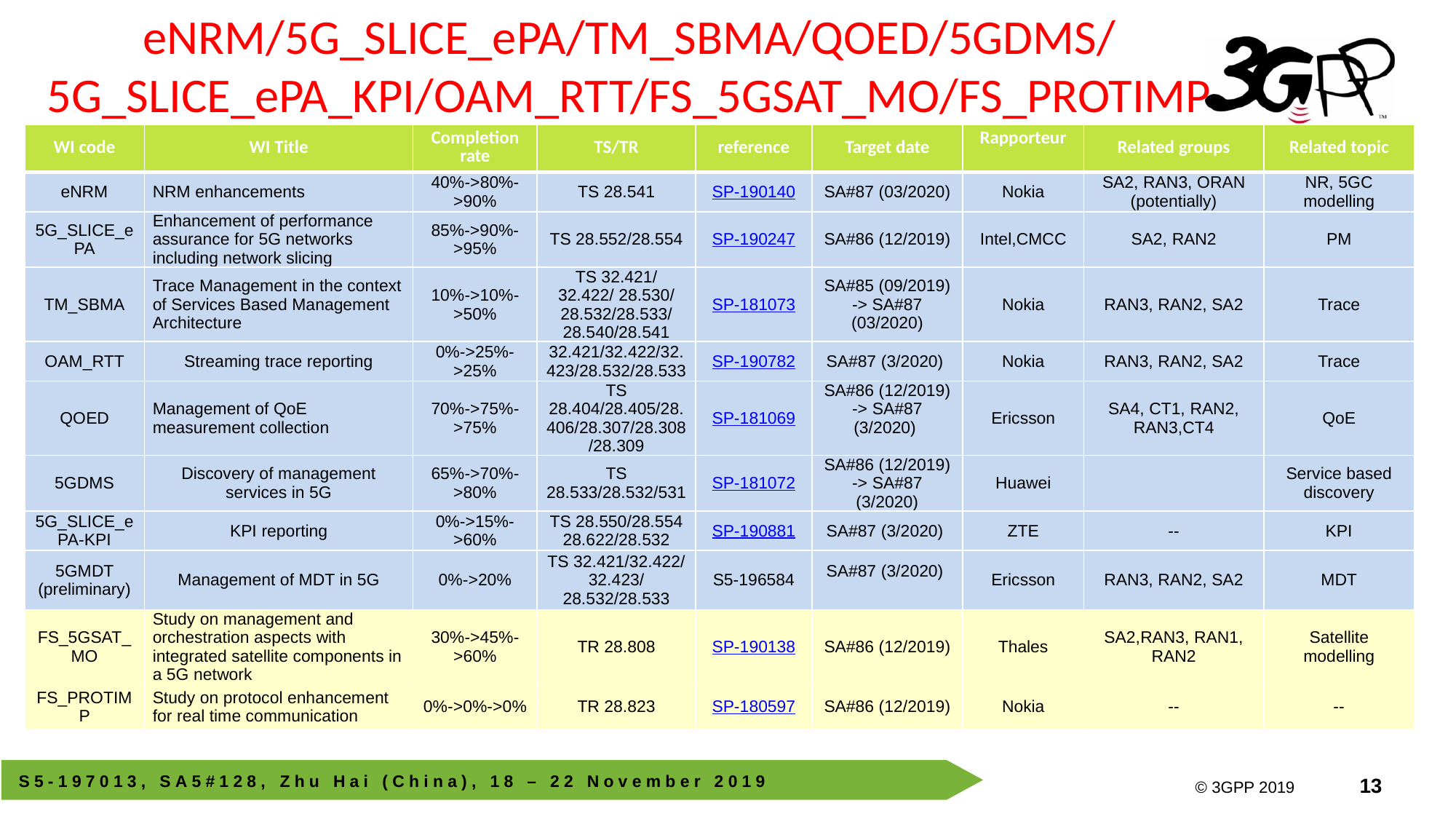

eNRM/5G_SLICE_ePA/TM_SBMA/QOED/5GDMS/5G_SLICE_ePA_KPI/OAM_RTT/FS_5GSAT_MO/FS_PROTIMP (1/3)
| WI code | WI Title | Completion rate | TS/TR | reference | Target date | Rapporteur | Related groups | Related topic |
| --- | --- | --- | --- | --- | --- | --- | --- | --- |
| eNRM | NRM enhancements | 40%->80%->90% | TS 28.541 | SP-190140 | SA#87 (03/2020) | Nokia | SA2, RAN3, ORAN (potentially) | NR, 5GC modelling |
| 5G\_SLICE\_ePA | Enhancement of performance assurance for 5G networks including network slicing | 85%->90%->95% | TS 28.552/28.554 | SP-190247 | SA#86 (12/2019) | Intel,CMCC | SA2, RAN2 | PM |
| TM\_SBMA | Trace Management in the context of Services Based Management Architecture | 10%->10%->50% | TS 32.421/ 32.422/ 28.530/ 28.532/28.533/ 28.540/28.541 | SP-181073 | SA#85 (09/2019) -> SA#87 (03/2020) | Nokia | RAN3, RAN2, SA2 | Trace |
| OAM\_RTT | Streaming trace reporting | 0%->25%->25% | 32.421/32.422/32.423/28.532/28.533 | SP-190782 | SA#87 (3/2020) | Nokia | RAN3, RAN2, SA2 | Trace |
| QOED | Management of QoE measurement collection | 70%->75%->75% | TS 28.404/28.405/28.406/28.307/28.308/28.309 | SP-181069 | SA#86 (12/2019) -> SA#87 (3/2020) | Ericsson | SA4, CT1, RAN2, RAN3,CT4 | QoE |
| 5GDMS | Discovery of management services in 5G | 65%->70%->80% | TS 28.533/28.532/531 | SP-181072 | SA#86 (12/2019) -> SA#87 (3/2020) | Huawei |  | Service based discovery |
| 5G\_SLICE\_ePA-KPI | KPI reporting | 0%->15%->60% | TS 28.550/28.554 28.622/28.532 | SP-190881 | SA#87 (3/2020) | ZTE | -- | KPI |
| 5GMDT (preliminary) | Management of MDT in 5G | 0%->20% | TS 32.421/32.422/ 32.423/ 28.532/28.533 | S5-196584 | SA#87 (3/2020) | Ericsson | RAN3, RAN2, SA2 | MDT |
| FS\_5GSAT\_MO | Study on management and orchestration aspects with integrated satellite components in a 5G network | 30%->45%->60% | TR 28.808 | SP-190138 | SA#86 (12/2019) | Thales | SA2,RAN3, RAN1, RAN2 | Satellite modelling |
| FS\_PROTIMP | Study on protocol enhancement for real time communication | 0%->0%->0% | TR 28.823 | SP-180597 | SA#86 (12/2019) | Nokia | -- | -- |